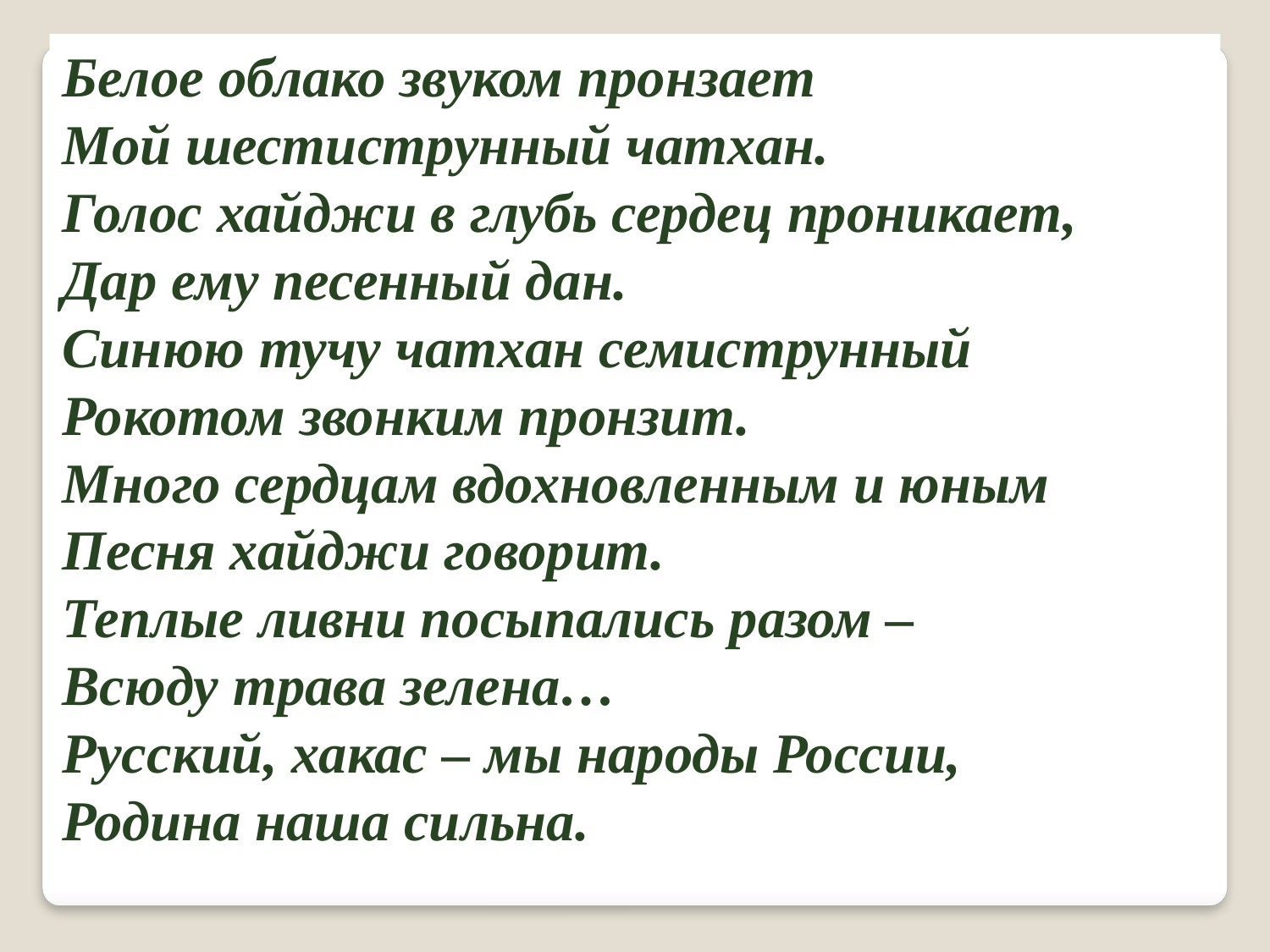

Белое облако звуком пронзает
Мой шестиструнный чатхан.
Голос хайджи в глубь сердец проникает,
Дар ему песенный дан.
Синюю тучу чатхан семиструнный
Рокотом звонким пронзит.
Много сердцам вдохновленным и юным
Песня хайджи говорит.
Теплые ливни посыпались разом –
Всюду трава зелена…
Русский, хакас – мы народы России,
Родина наша сильна.